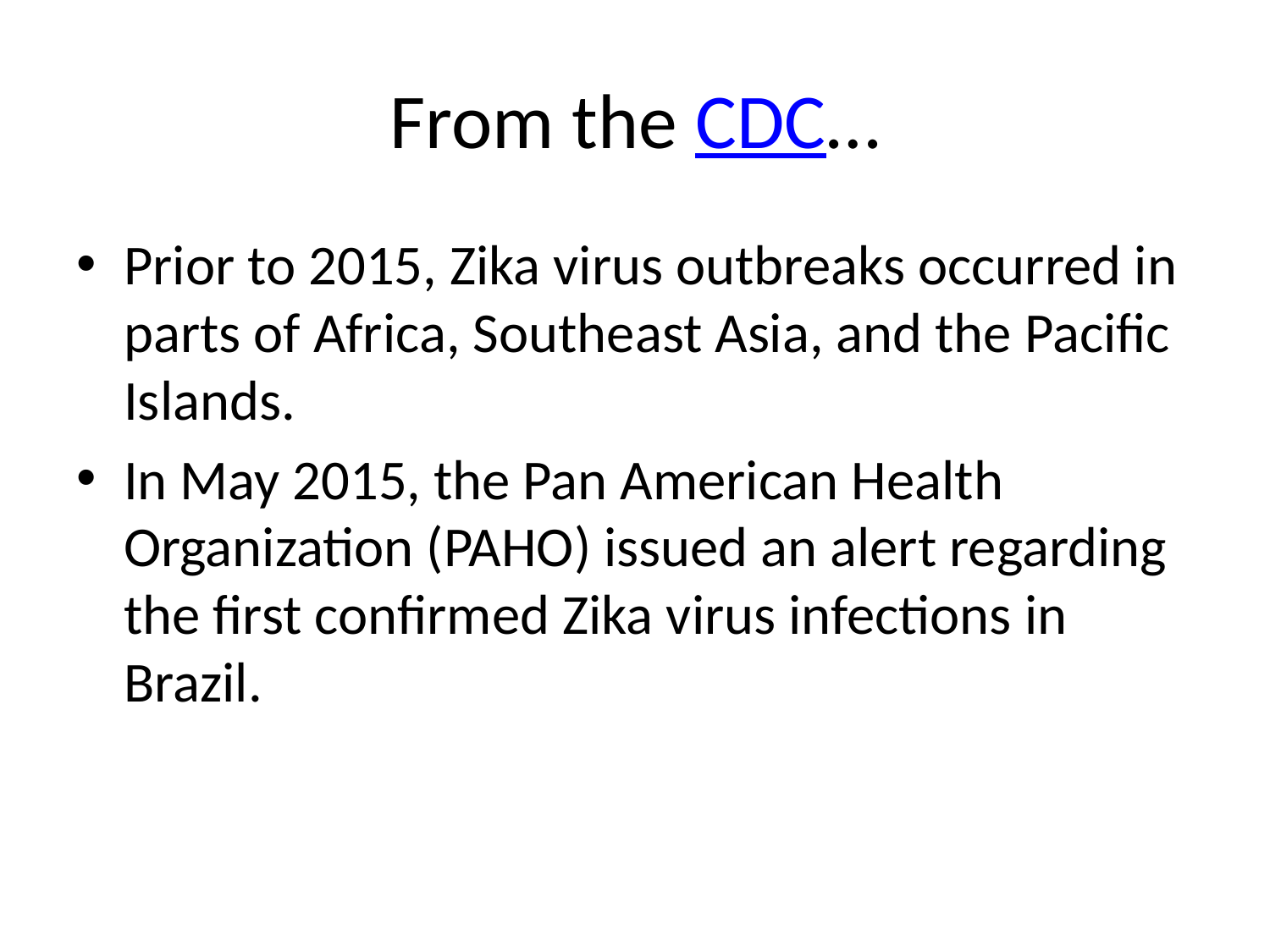

# From the CDC…
Prior to 2015, Zika virus outbreaks occurred in parts of Africa, Southeast Asia, and the Pacific Islands.
In May 2015, the Pan American Health Organization (PAHO) issued an alert regarding the first confirmed Zika virus infections in Brazil.